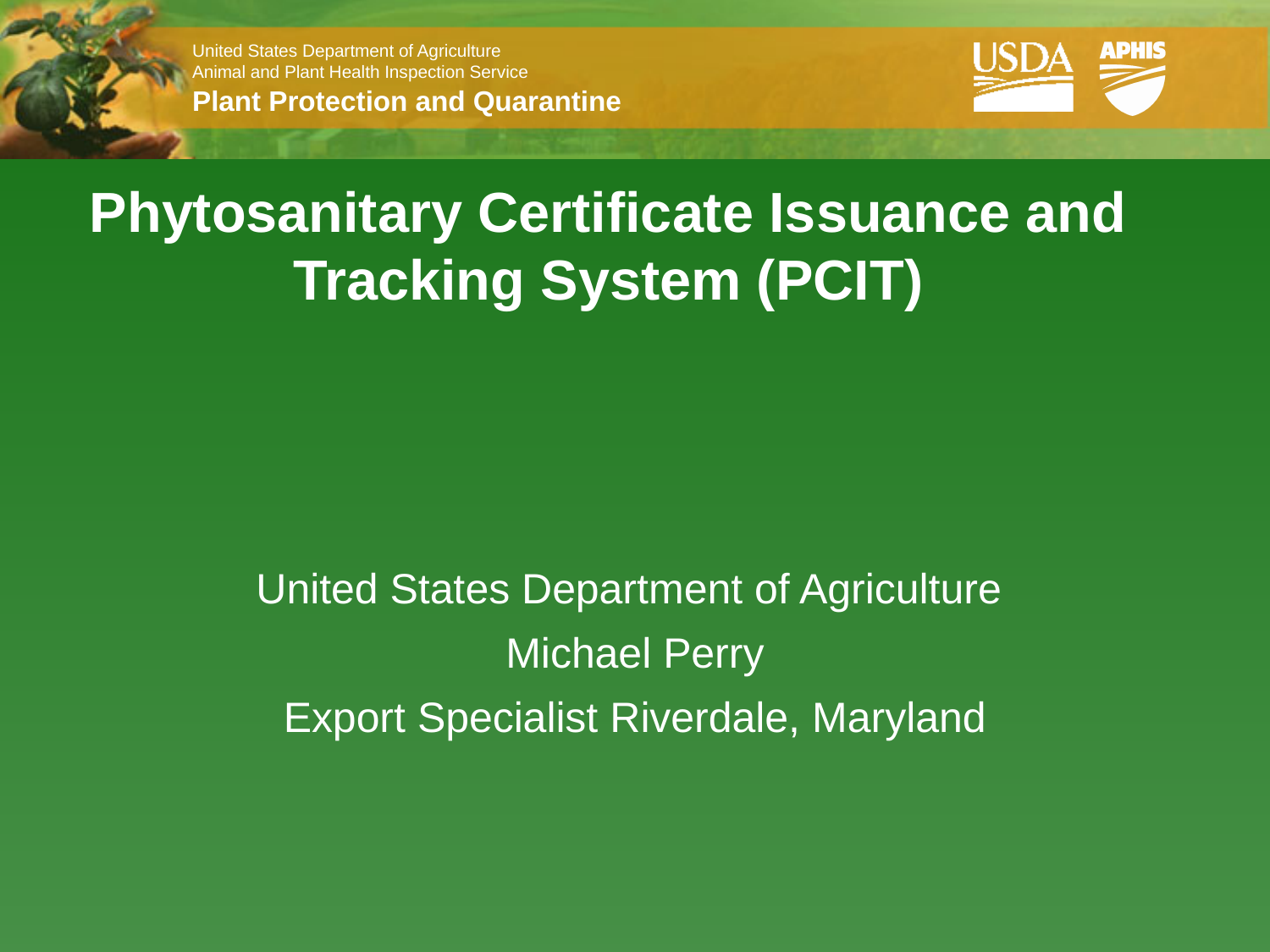

# Phytosanitary Certificate Issuance and Tracking System (PCIT)
United States Department of Agriculture
Michael Perry
Export Specialist Riverdale, Maryland